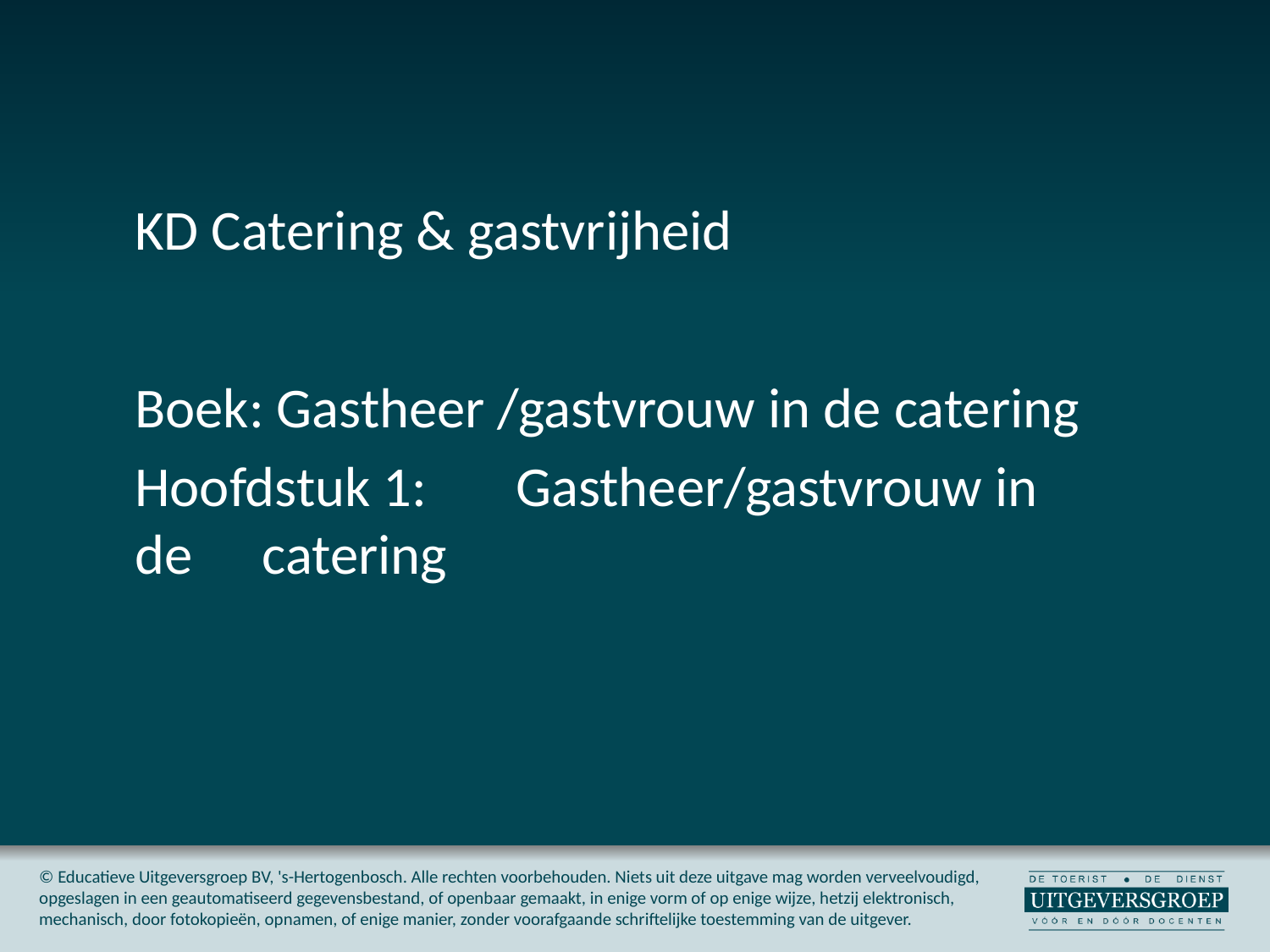

KD Catering & gastvrijheid

Boek: Gastheer /gastvrouw in de catering
Hoofdstuk 1: 	Gastheer/gastvrouw in de 	catering